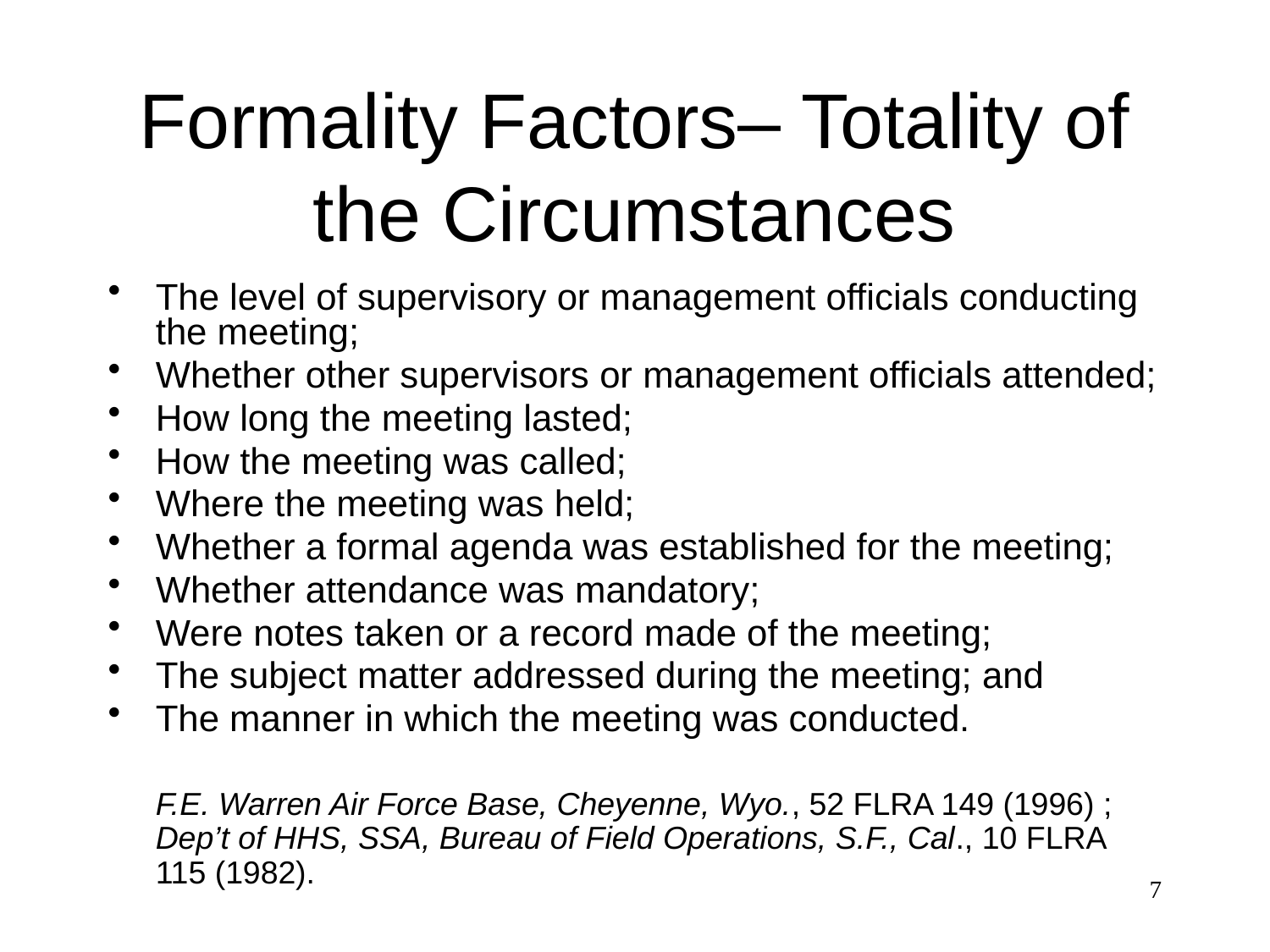

# Formality Factors– Totality of the Circumstances
The level of supervisory or management officials conducting the meeting;
Whether other supervisors or management officials attended;
How long the meeting lasted;
How the meeting was called;
Where the meeting was held;
Whether a formal agenda was established for the meeting;
Whether attendance was mandatory;
Were notes taken or a record made of the meeting;
The subject matter addressed during the meeting; and
The manner in which the meeting was conducted.

	F.E. Warren Air Force Base, Cheyenne, Wyo., 52 FLRA 149 (1996) ; Dep’t of HHS, SSA, Bureau of Field Operations, S.F., Cal., 10 FLRA 115 (1982).
7